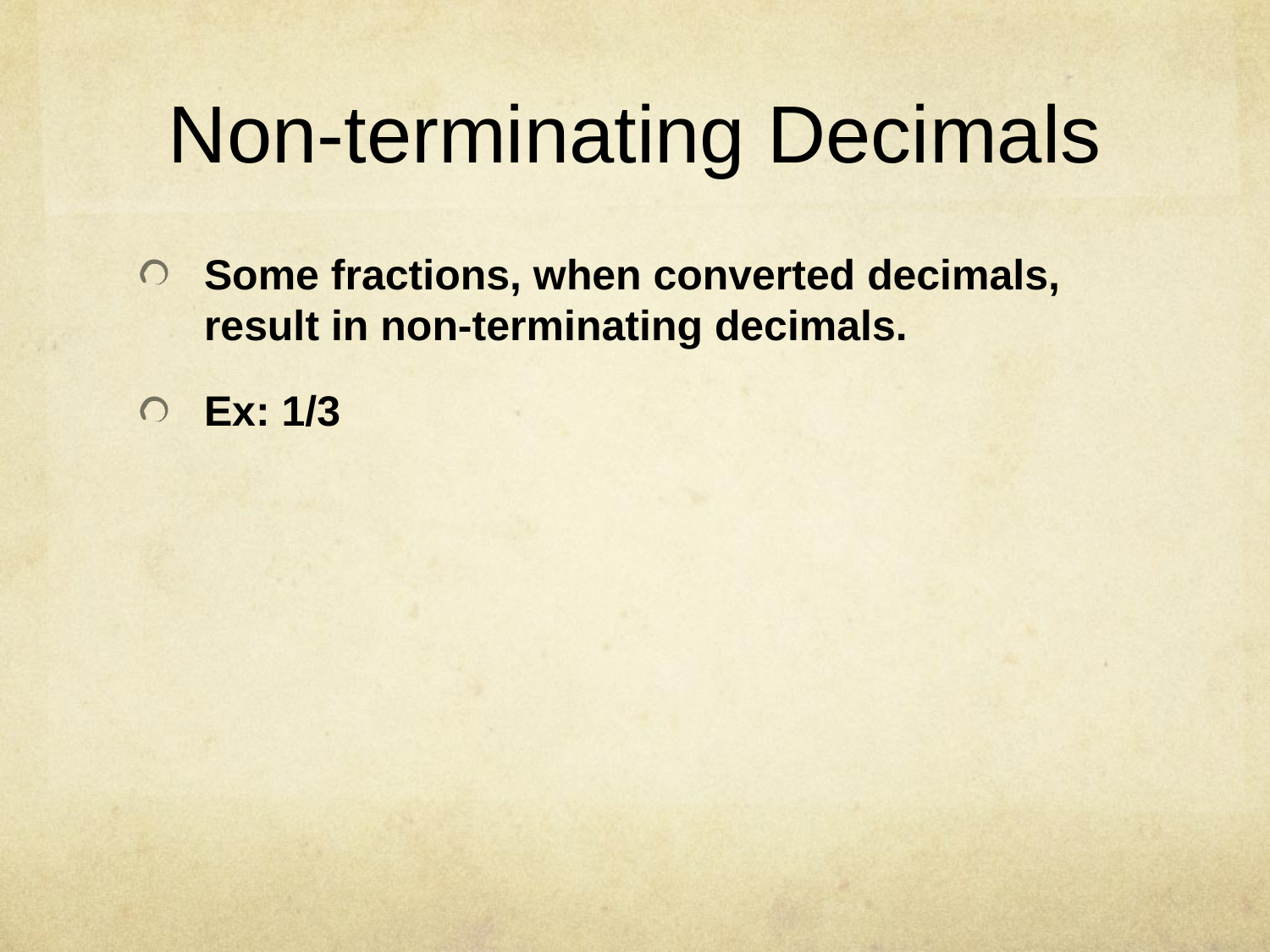

# Non-terminating Decimals
Some fractions, when converted decimals, result in non-terminating decimals.
Ex: 1/3